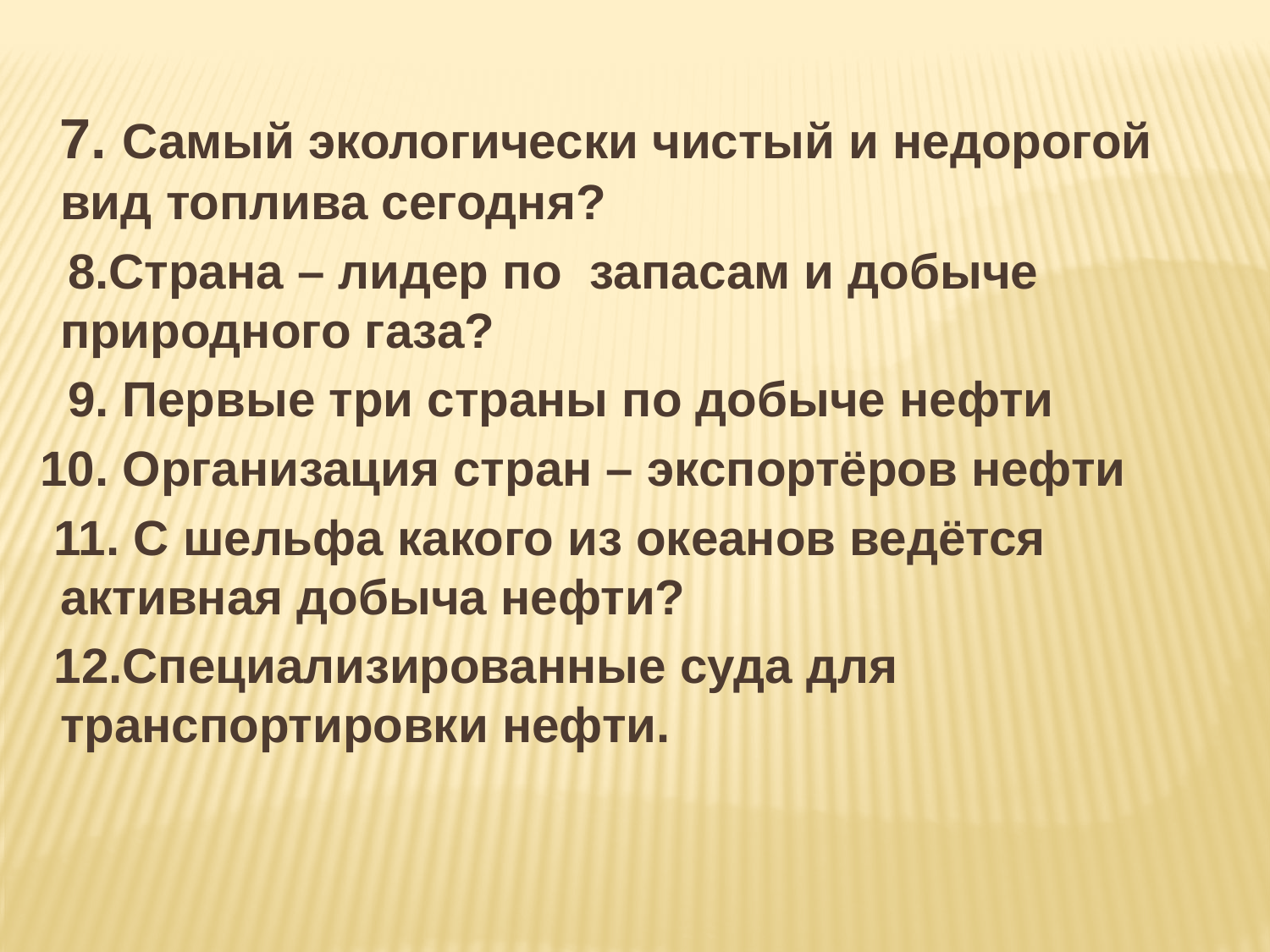

7. Самый экологически чистый и недорогой  вид топлива сегодня?
    8.Страна – лидер по  запасам и добыче  природного газа?
    9. Первые три страны по добыче нефти
  10. Организация стран – экспортёров нефти
   11. С шельфа какого из океанов ведётся       активная добыча нефти?
   12.Специализированные суда для транспортировки нефти.